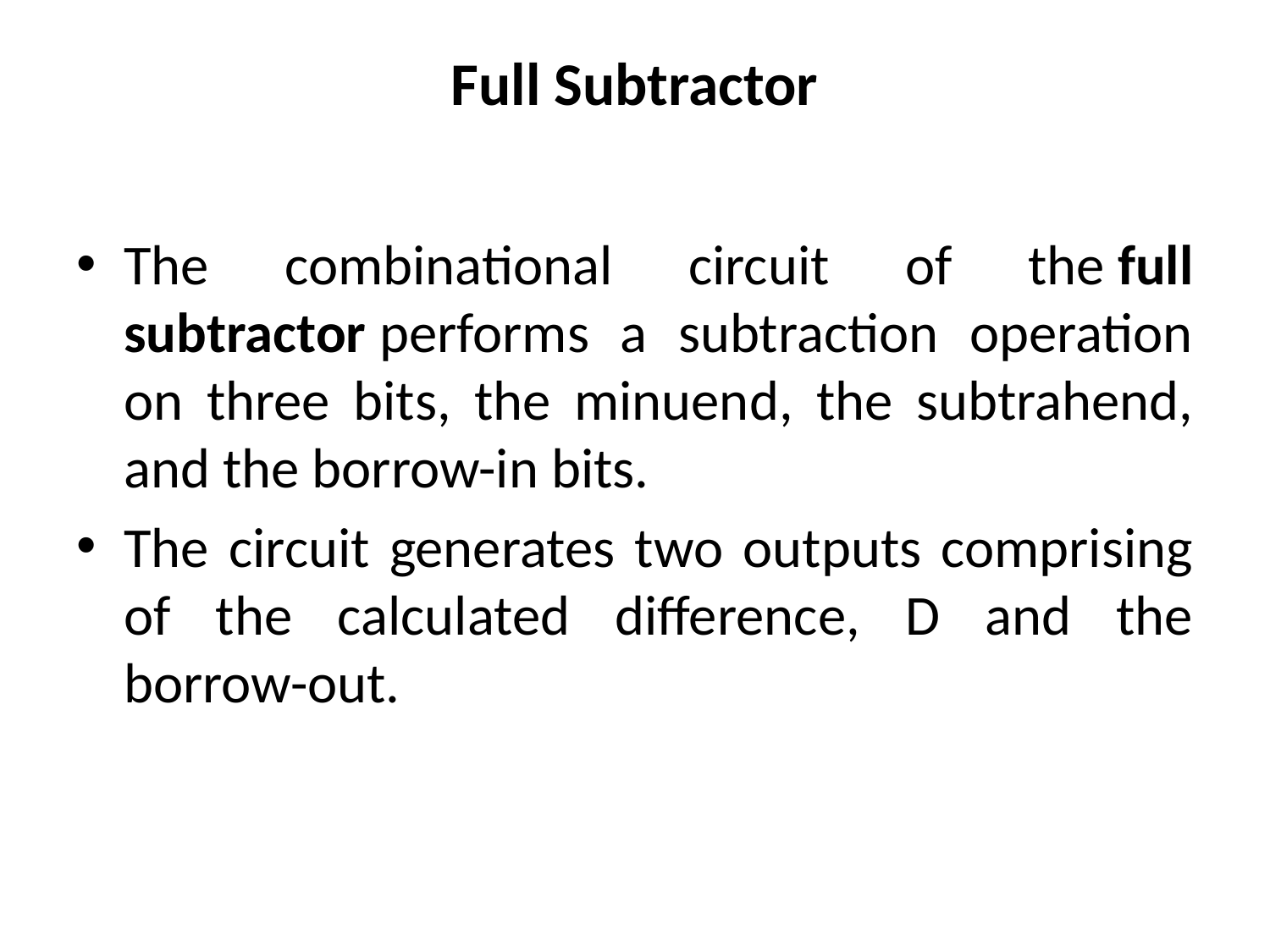

# Full Subtractor
The combinational circuit of the full subtractor performs a subtraction operation on three bits, the minuend, the subtrahend, and the borrow-in bits.
The circuit generates two outputs comprising of the calculated difference, D and the borrow-out.